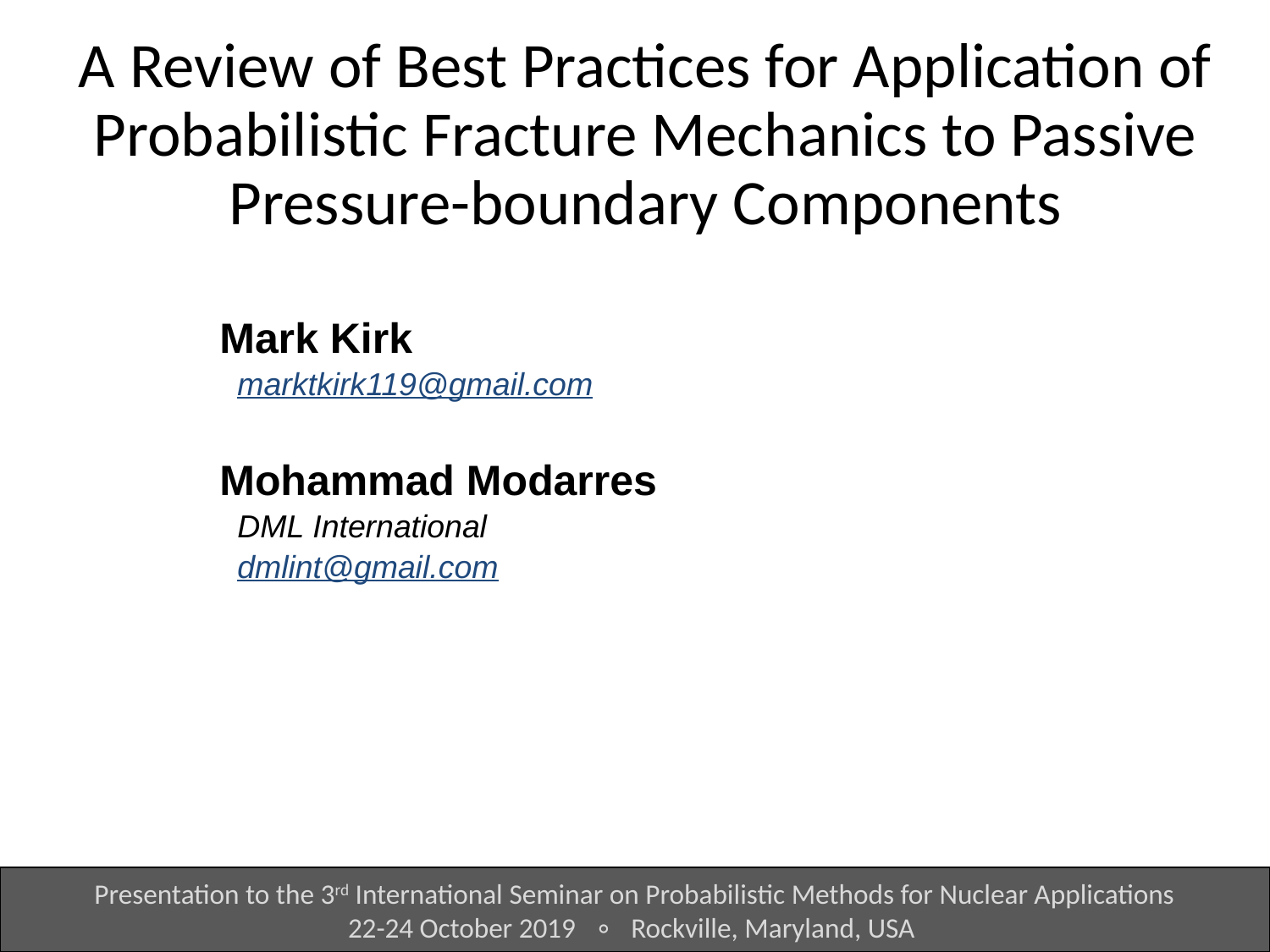

A Review of Best Practices for Application of Probabilistic Fracture Mechanics to Passive Pressure-boundary Components
Mark Kirk
  marktkirk119@gmail.com

Mohammad Modarres
  DML International
  dmlint@gmail.com
Presentation to
ASME SC-XI
WGOPC & WGFE

ASME Code Week
Minneapolis Minnesota
6th August 2019
Presentation to the 3rd International Seminar on Probabilistic Methods for Nuclear Applications
22-24 October 2019   ∘   Rockville, Maryland, USA